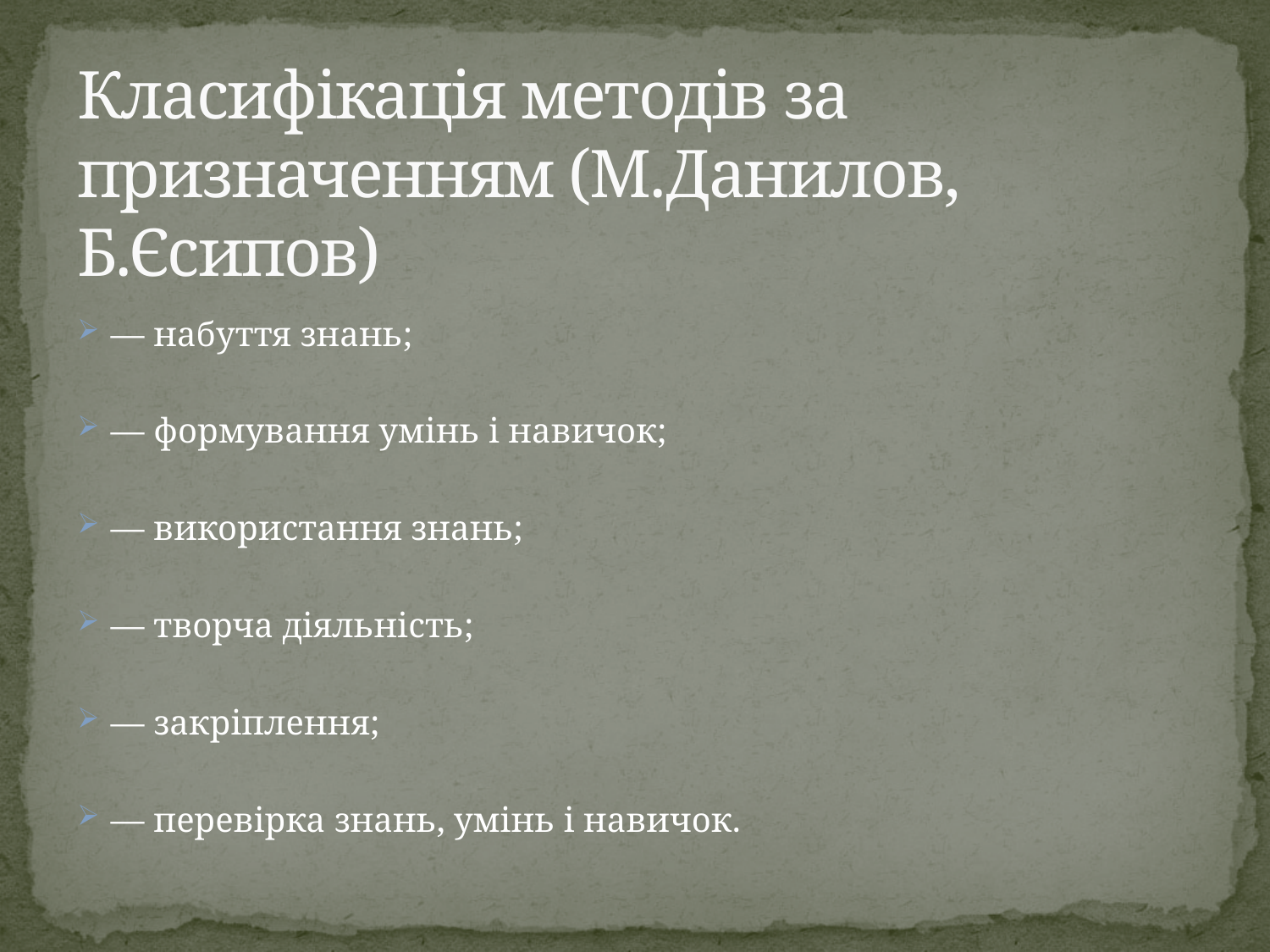

# Класифікація методів за призначенням (М.Данилов, Б.Єсипов)
— набуття знань;

— формування умінь і навичок;

— використання знань;

— творча діяльність;

— закріплення;

— перевірка знань, умінь і навичок.